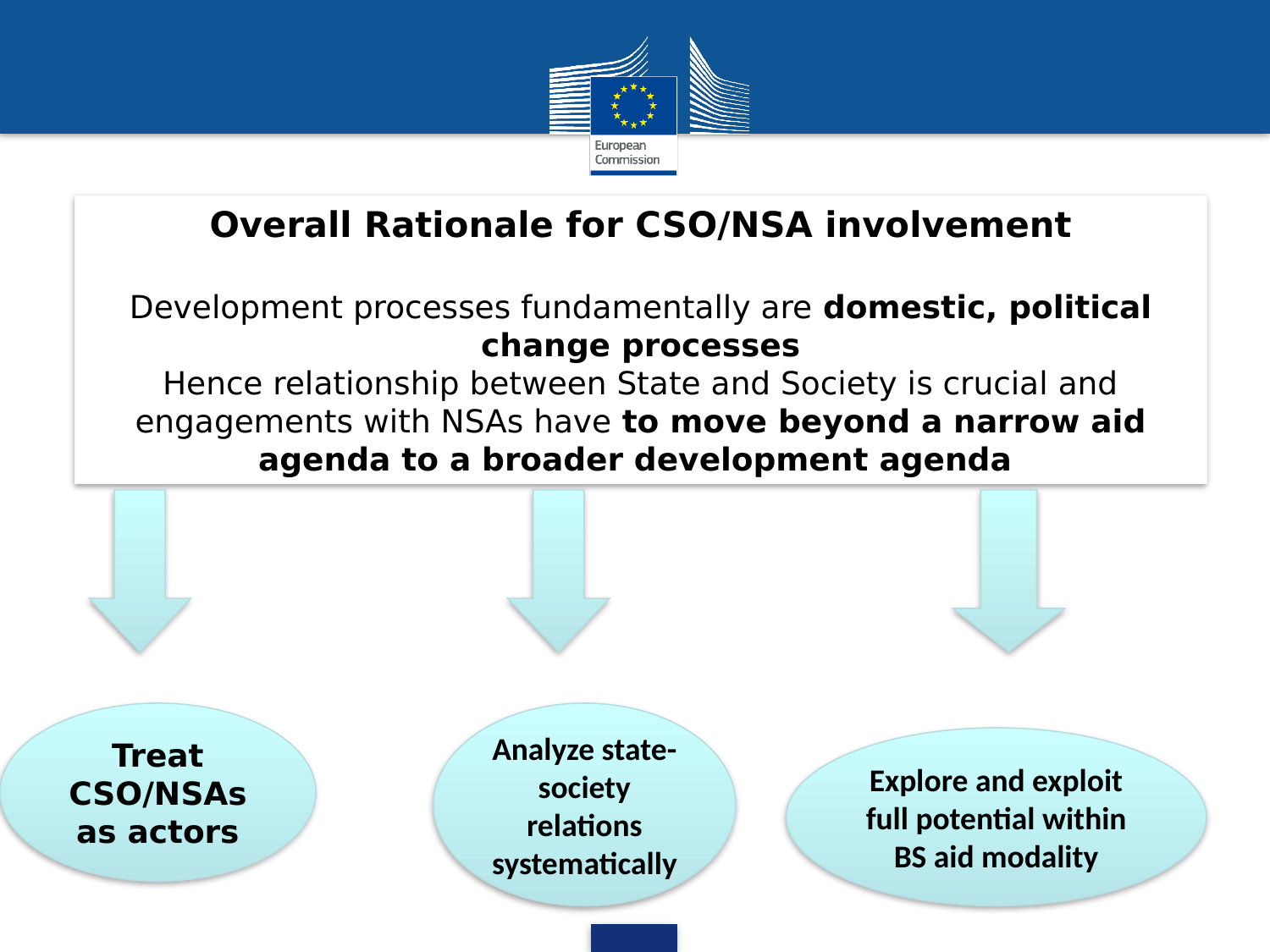

Overall Rationale for CSO/NSA involvement

Development processes fundamentally are domestic, political change processes
Hence relationship between State and Society is crucial and engagements with NSAs have to move beyond a narrow aid agenda to a broader development agenda

Treat CSO/NSAs as actors
Analyze state-society relations systematically
Explore and exploit full potential within BS aid modality